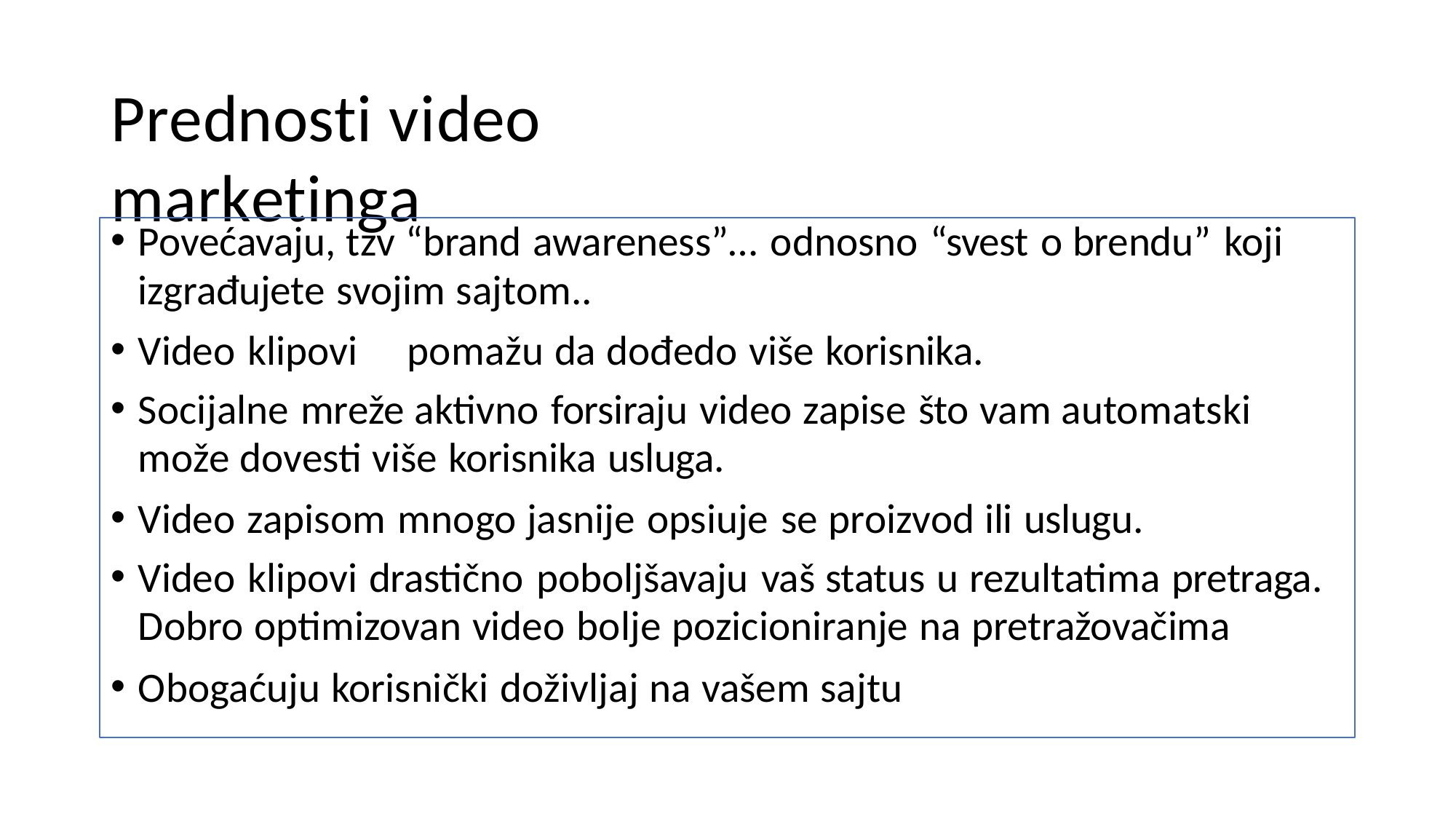

# Prednosti video marketinga
Povećavaju, tzv “brand awareness”… odnosno “svest o brendu” koji
izgrađujete svojim sajtom..
Video klipovi	pomažu da dođedo više korisnika.
Socijalne mreže aktivno forsiraju video zapise što vam automatski
može dovesti više korisnika usluga.
Video zapisom mnogo jasnije opsiuje se proizvod ili uslugu.
Video klipovi drastično poboljšavaju vaš status u rezultatima pretraga.
Dobro optimizovan video bolje pozicioniranje na pretražovačima
Obogaćuju korisnički doživljaj na vašem sajtu